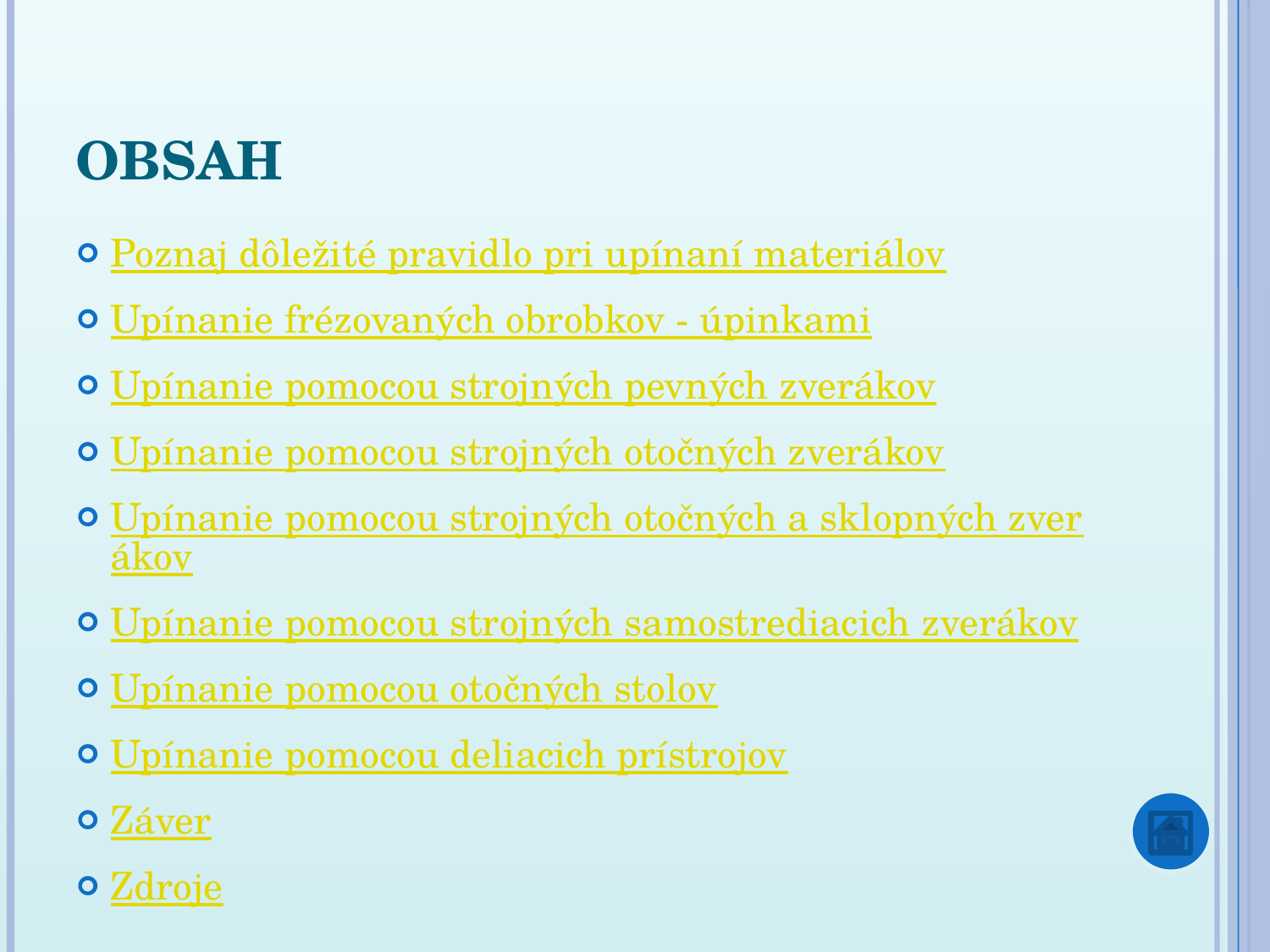

# obsah
Poznaj dôležité pravidlo pri upínaní materiálov
Upínanie frézovaných obrobkov - úpinkami
Upínanie pomocou strojných pevných zverákov
Upínanie pomocou strojných otočných zverákov
Upínanie pomocou strojných otočných a sklopných zverákov
Upínanie pomocou strojných samostrediacich zverákov
Upínanie pomocou otočných stolov
Upínanie pomocou deliacich prístrojov
Záver
Zdroje